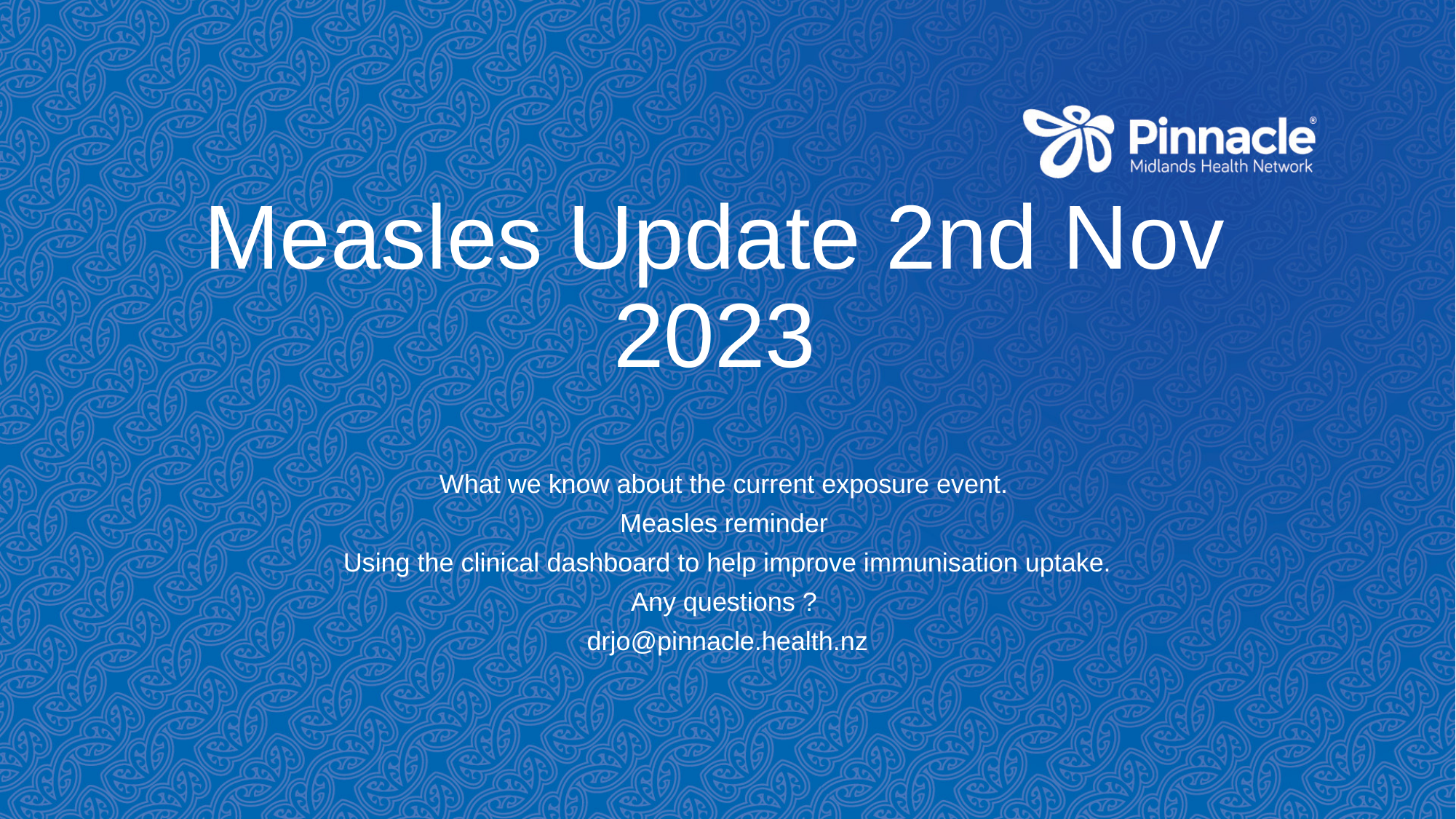

# Measles Update 2nd Nov  2023
What we know about the current exposure event.
Measles reminder
Using the clinical dashboard to help improve immunisation uptake.
Any questions ?
drjo@pinnacle.health.nz